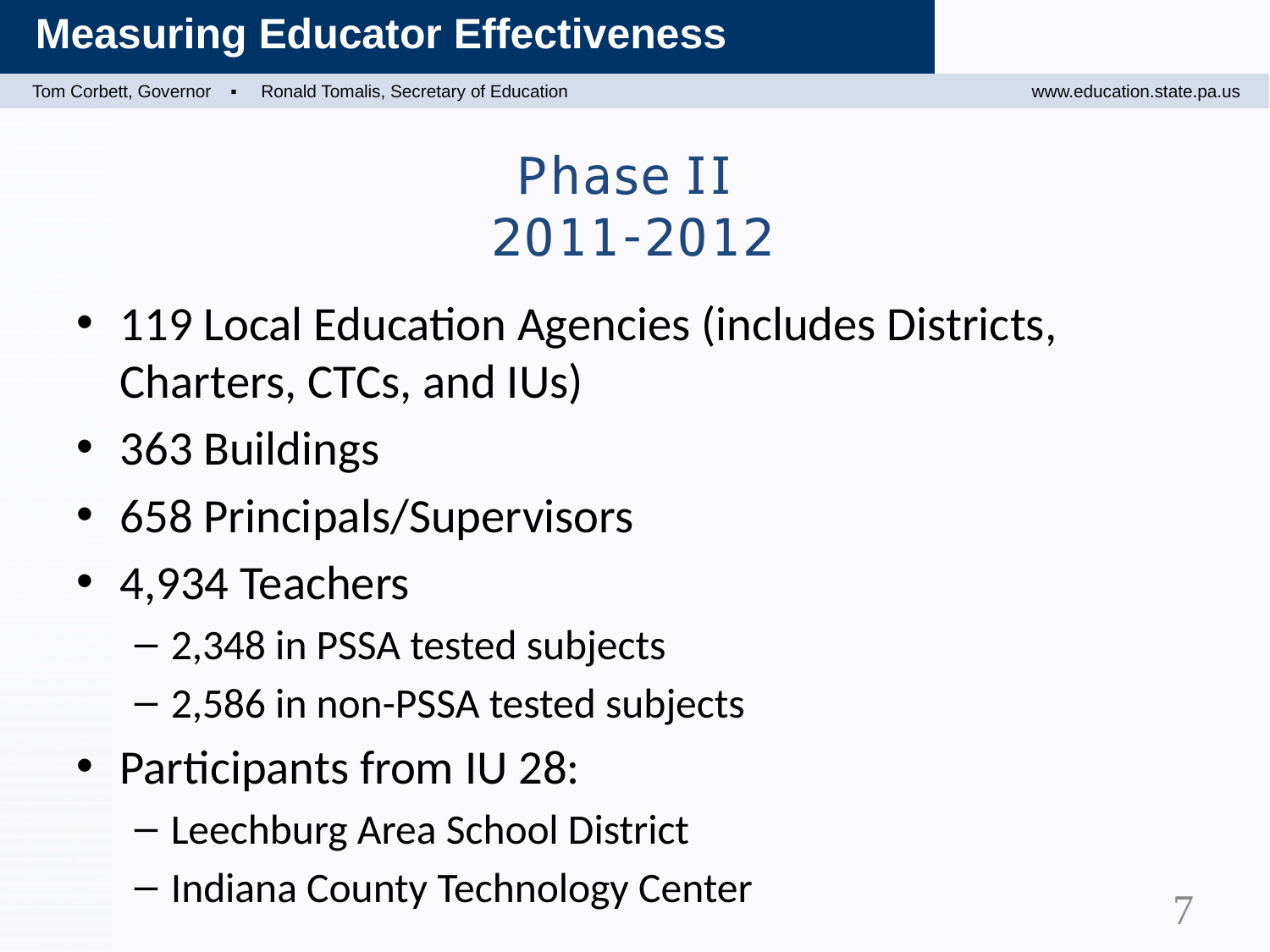

# Phase II 2011-2012
119 Local Education Agencies (includes Districts, Charters, CTCs, and IUs)
363 Buildings
658 Principals/Supervisors
4,934 Teachers
2,348 in PSSA tested subjects
2,586 in non-PSSA tested subjects
Participants from IU 28:
Leechburg Area School District
Indiana County Technology Center
7